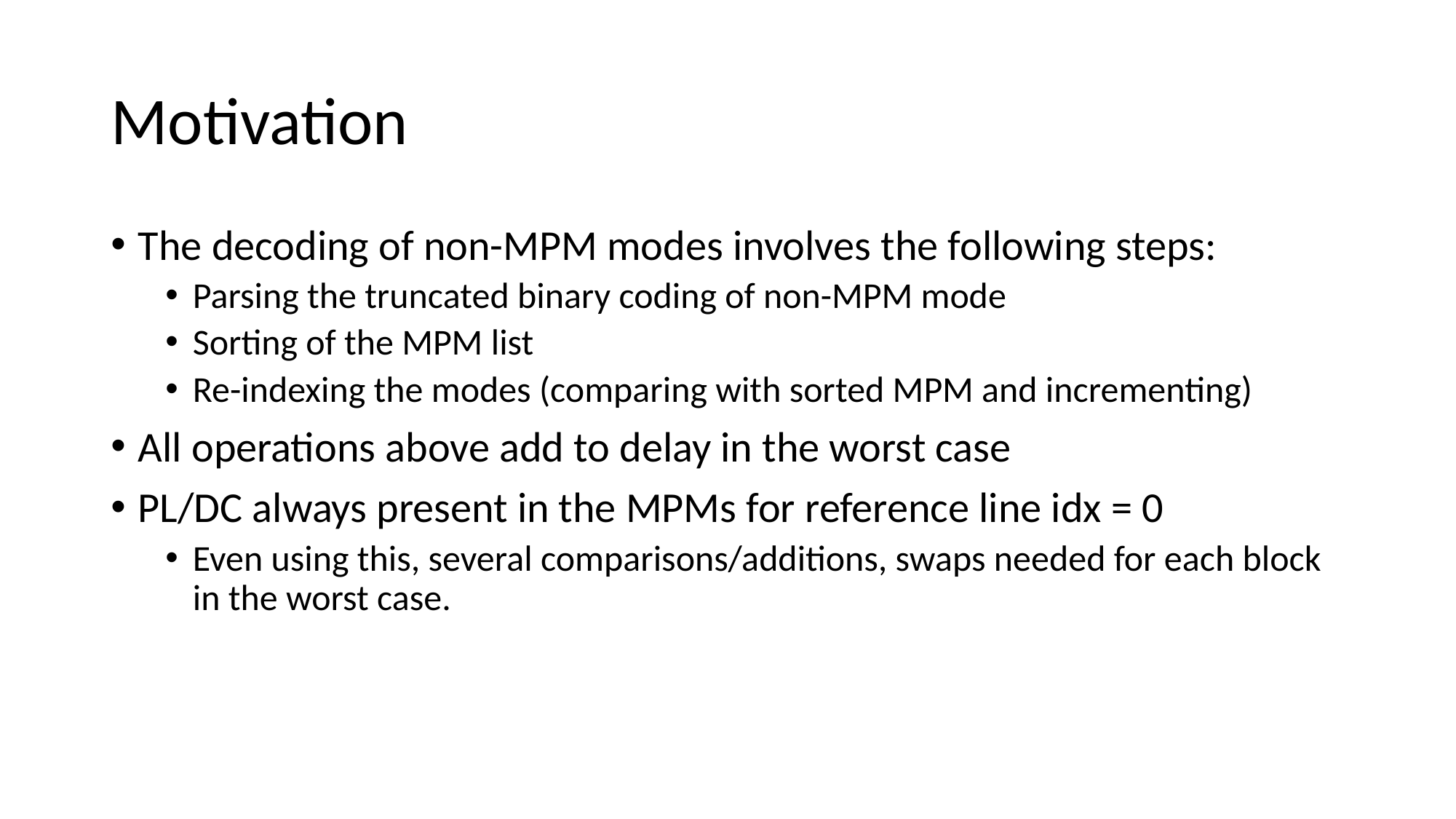

# Motivation
The decoding of non-MPM modes involves the following steps:
Parsing the truncated binary coding of non-MPM mode
Sorting of the MPM list
Re-indexing the modes (comparing with sorted MPM and incrementing)
All operations above add to delay in the worst case
PL/DC always present in the MPMs for reference line idx = 0
Even using this, several comparisons/additions, swaps needed for each block in the worst case.